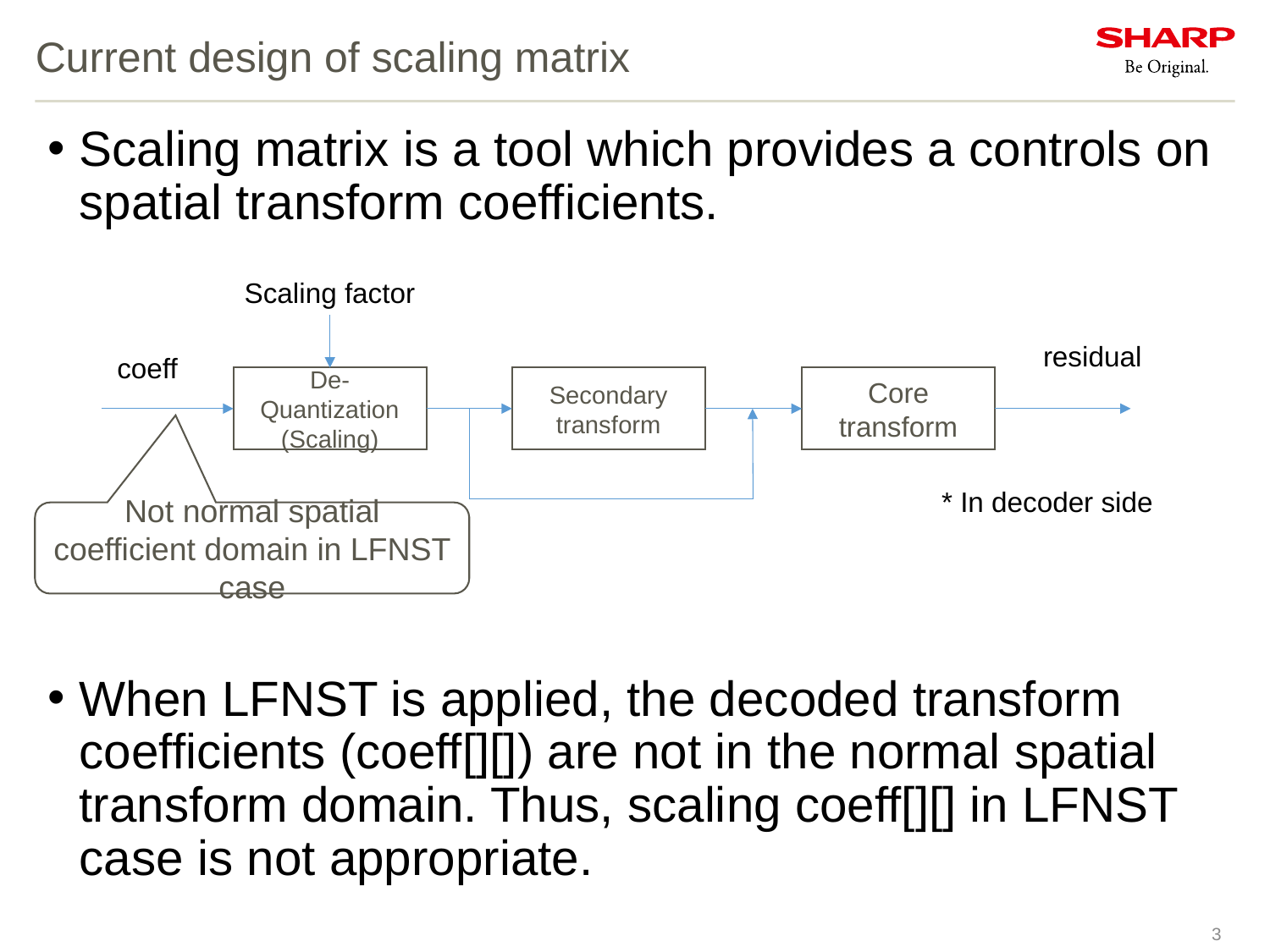

# Current design of scaling matrix
Scaling matrix is a tool which provides a controls on spatial transform coefficients.

When LFNST is applied, the decoded transform coefficients (coeff[][]) are not in the normal spatial transform domain. Thus, scaling coeff[][] in LFNST case is not appropriate.

Scaling factor
residual
coeff
De-Quantization
(Scaling)
Secondary transform
Core transform
* In decoder side
Not normal spatial coefficient domain in LFNST case
3